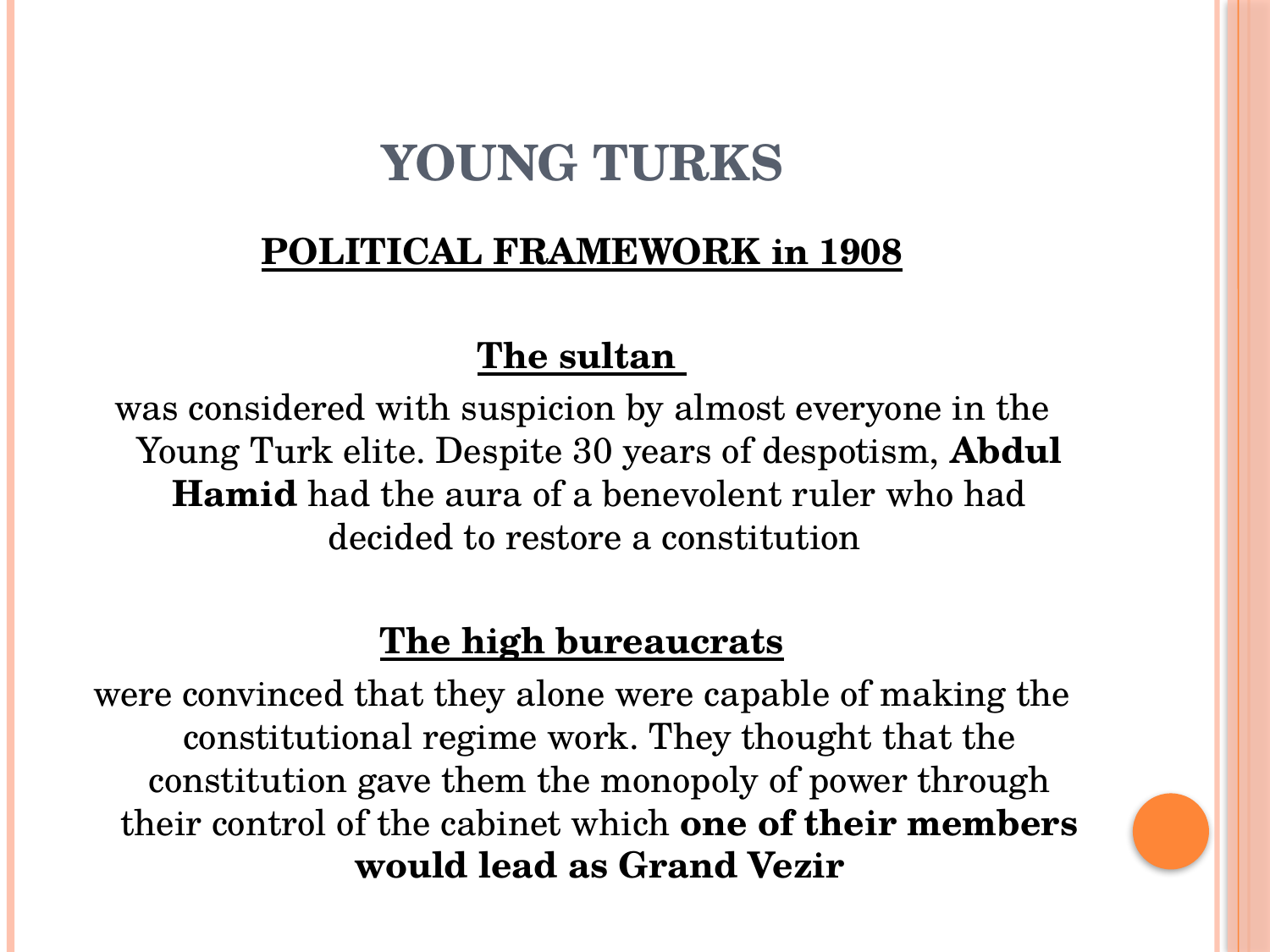

# YOUNG TURKS
POLITICAL FRAMEWORK in 1908

The sultan
was considered with suspicion by almost everyone in the Young Turk elite. Despite 30 years of despotism, Abdul Hamid had the aura of a benevolent ruler who had decided to restore a constitution

The high bureaucrats
were convinced that they alone were capable of making the constitutional regime work. They thought that the constitution gave them the monopoly of power through their control of the cabinet which one of their members would lead as Grand Vezir